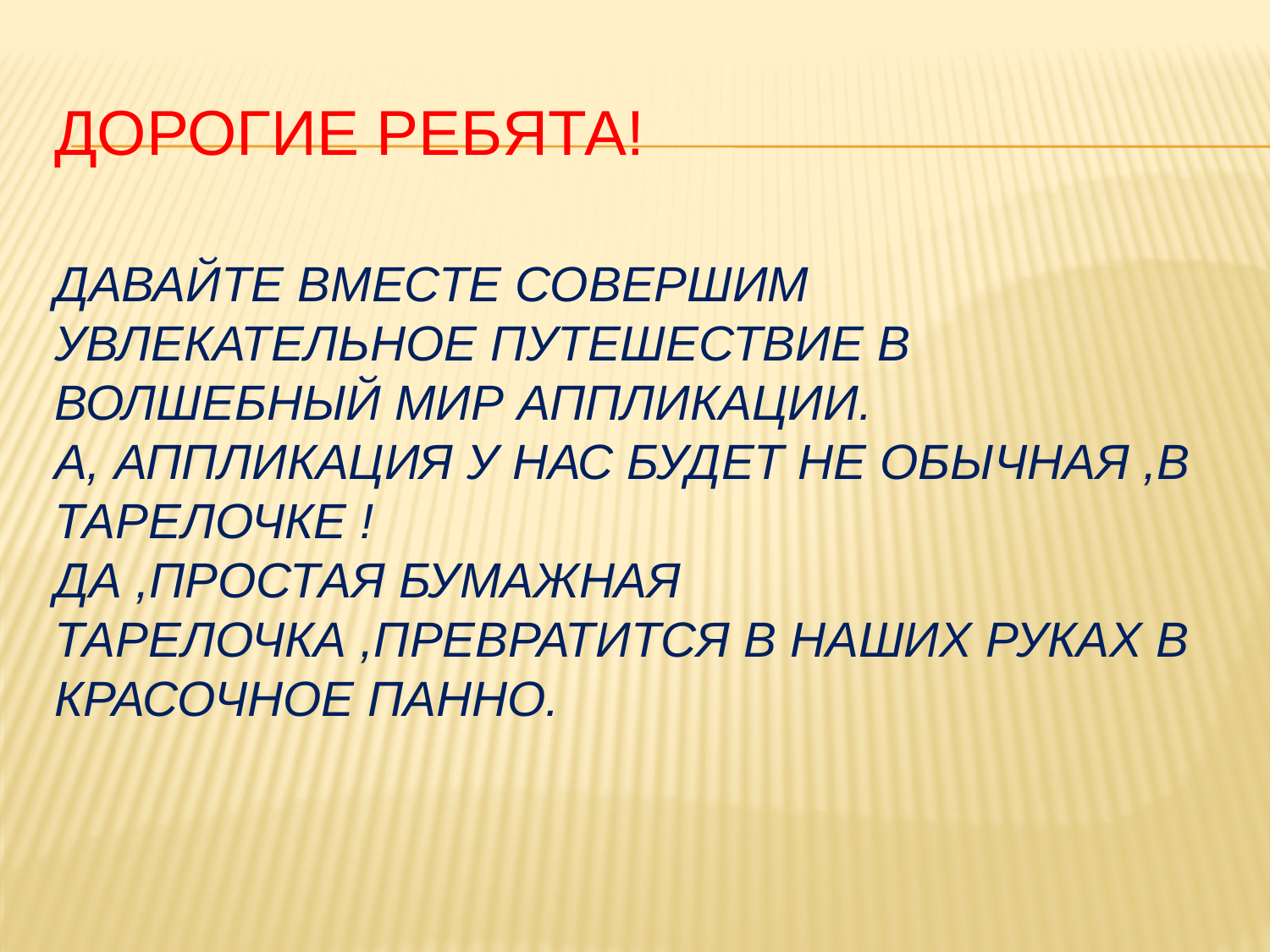

# Дорогие ребята! Давайте вместе совершим увлекательное путешествие в волшебный мир аппликации. А, аппликация у нас будет не обычная ,в тарелочке ! Да ,простая бумажная   тарелочка ,превратится в наших руках в красочное панно.